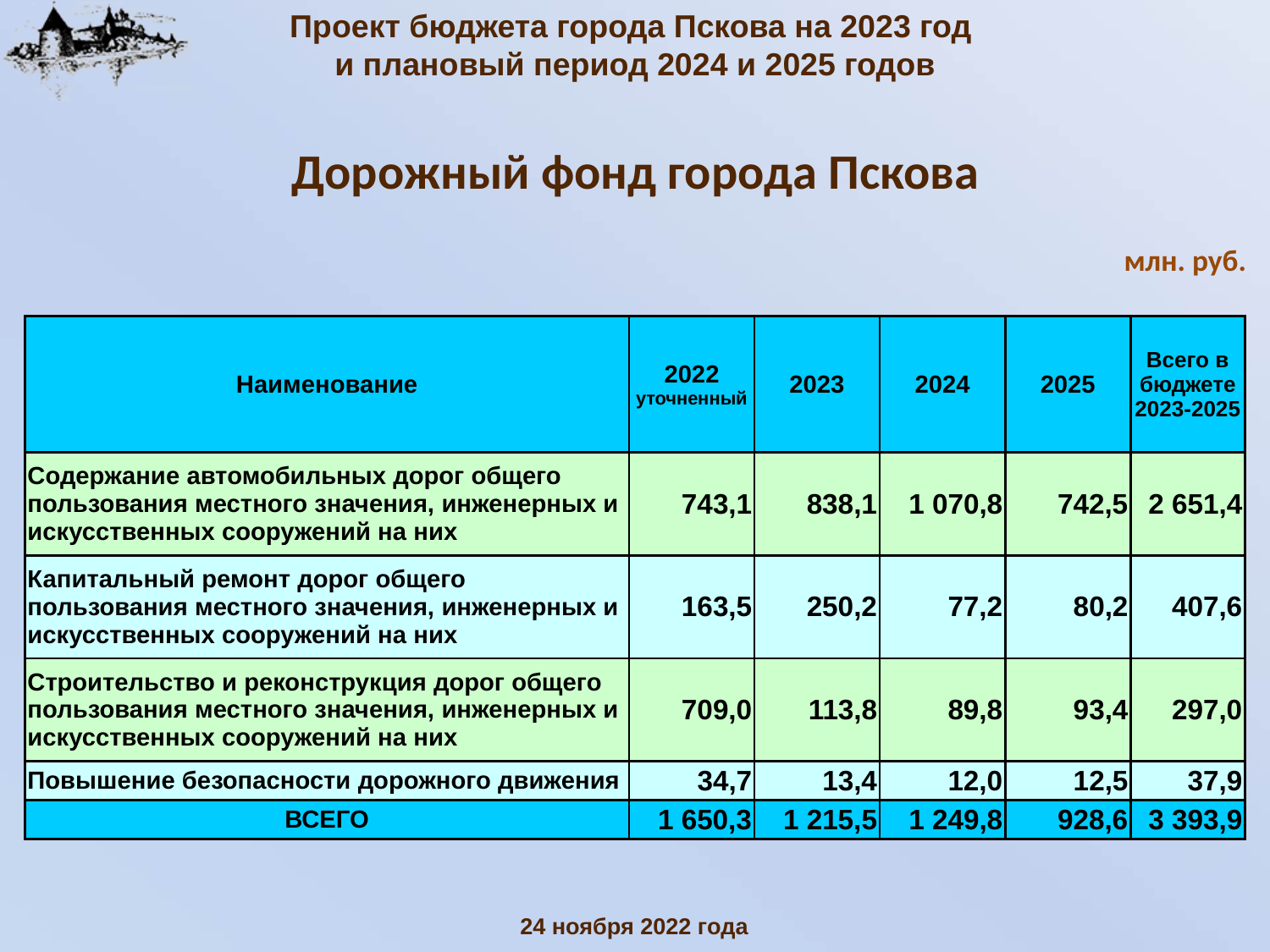

Проект бюджета города Пскова на 2023 год
и плановый период 2024 и 2025 годов
Дорожный фонд города Пскова
млн. руб.
| Наименование | 2022 уточненный | 2023 | 2024 | 2025 | Всего в бюджете 2023-2025 |
| --- | --- | --- | --- | --- | --- |
| Содержание автомобильных дорог общего пользования местного значения, инженерных и искусственных сооружений на них | 743,1 | 838,1 | 1 070,8 | 742,5 | 2 651,4 |
| Капитальный ремонт дорог общего пользования местного значения, инженерных и искусственных сооружений на них | 163,5 | 250,2 | 77,2 | 80,2 | 407,6 |
| Строительство и реконструкция дорог общего пользования местного значения, инженерных и искусственных сооружений на них | 709,0 | 113,8 | 89,8 | 93,4 | 297,0 |
| Повышение безопасности дорожного движения | 34,7 | 13,4 | 12,0 | 12,5 | 37,9 |
| ВСЕГО | 1 650,3 | 1 215,5 | 1 249,8 | 928,6 | 3 393,9 |
24 ноября 2022 года